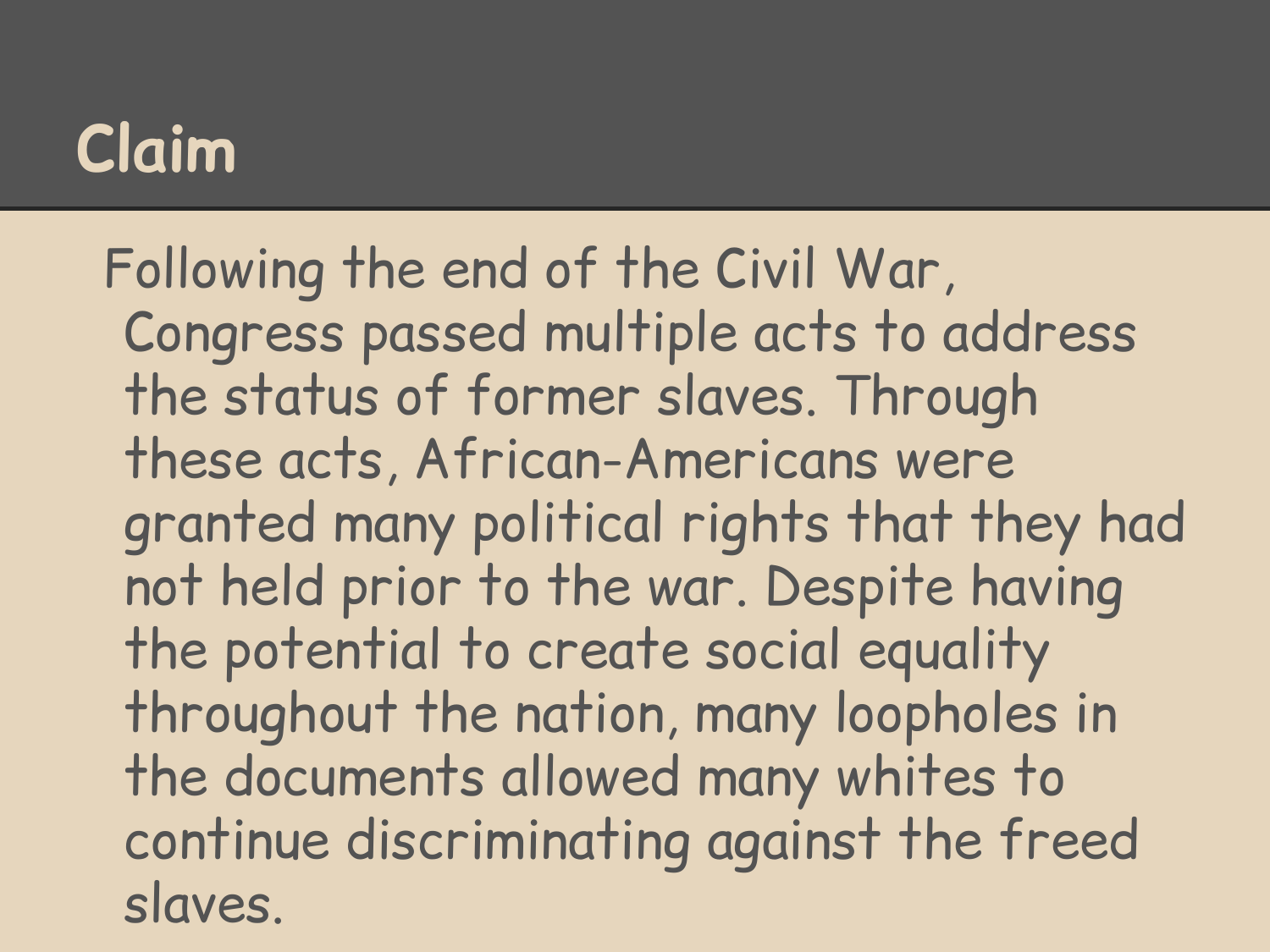

# Claim
Following the end of the Civil War, Congress passed multiple acts to address the status of former slaves. Through these acts, African-Americans were granted many political rights that they had not held prior to the war. Despite having the potential to create social equality throughout the nation, many loopholes in the documents allowed many whites to continue discriminating against the freed slaves.